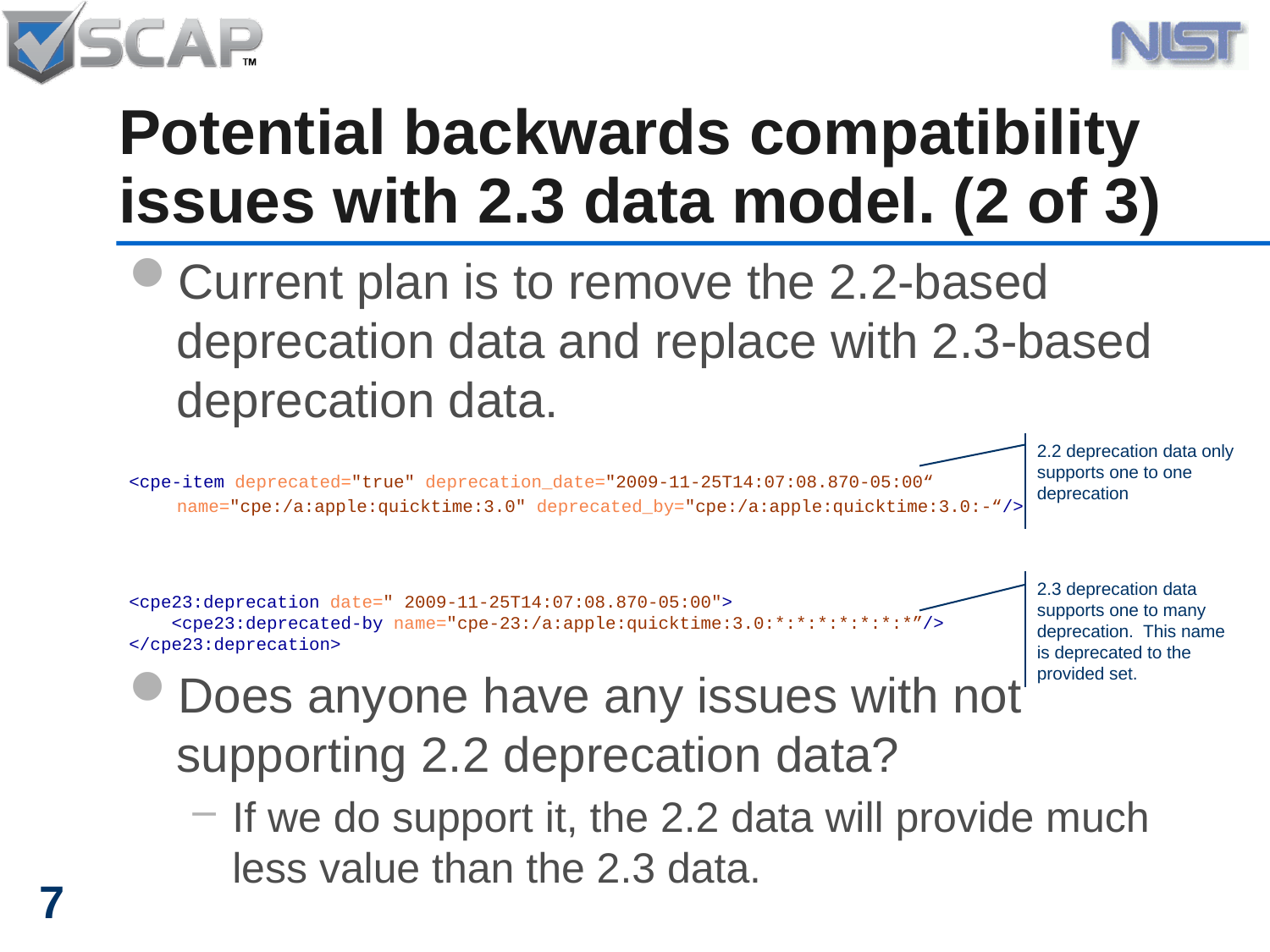

# Potential backwards compatibility issues with 2.3 data model. (2 of 3)
Current plan is to remove the 2.2-based deprecation data and replace with 2.3-based deprecation data.

<cpe-item deprecated="true" deprecation_date="2009-11-25T14:07:08.870-05:00“
	name="cpe:/a:apple:quicktime:3.0" deprecated_by="cpe:/a:apple:quicktime:3.0:-“/>

<cpe23:deprecation date=" 2009-11-25T14:07:08.870-05:00">
    <cpe23:deprecated-by name="cpe-23:/a:apple:quicktime:3.0:*:*:*:*:*:*:*”/>
</cpe23:deprecation>
Does anyone have any issues with not supporting 2.2 deprecation data?
If we do support it, the 2.2 data will provide much less value than the 2.3 data.

2.2 deprecation data only supports one to one deprecation
2.3 deprecation data supports one to many deprecation.  This name is deprecated to the provided set.
7